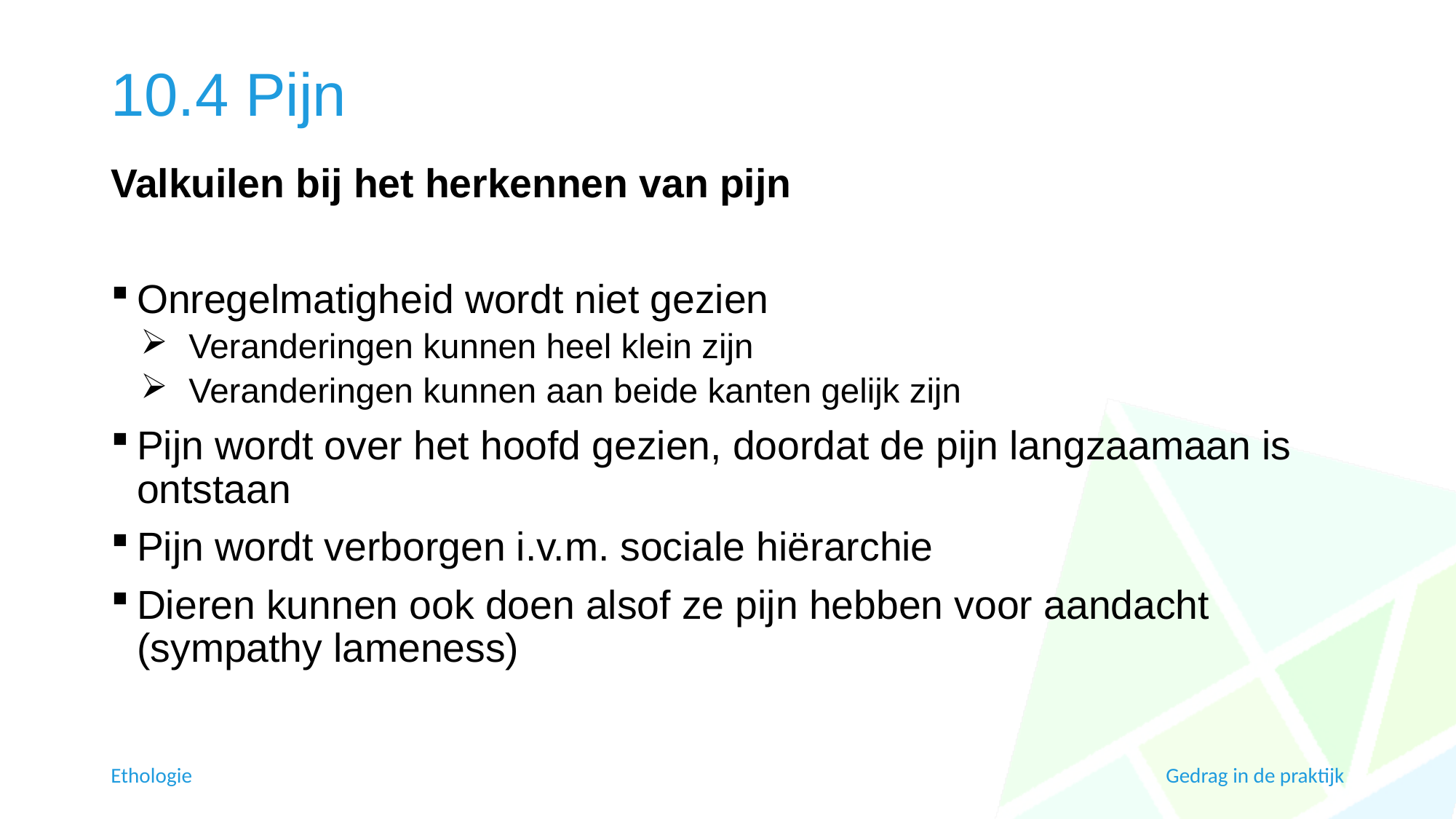

# 10.4 Pijn
Valkuilen bij het herkennen van pijn

Onregelmatigheid wordt niet gezien
Veranderingen kunnen heel klein zijn
Veranderingen kunnen aan beide kanten gelijk zijn
Pijn wordt over het hoofd gezien, doordat de pijn langzaamaan is ontstaan
Pijn wordt verborgen i.v.m. sociale hiërarchie
Dieren kunnen ook doen alsof ze pijn hebben voor aandacht (sympathy lameness)
Ethologie
Gedrag in de praktijk